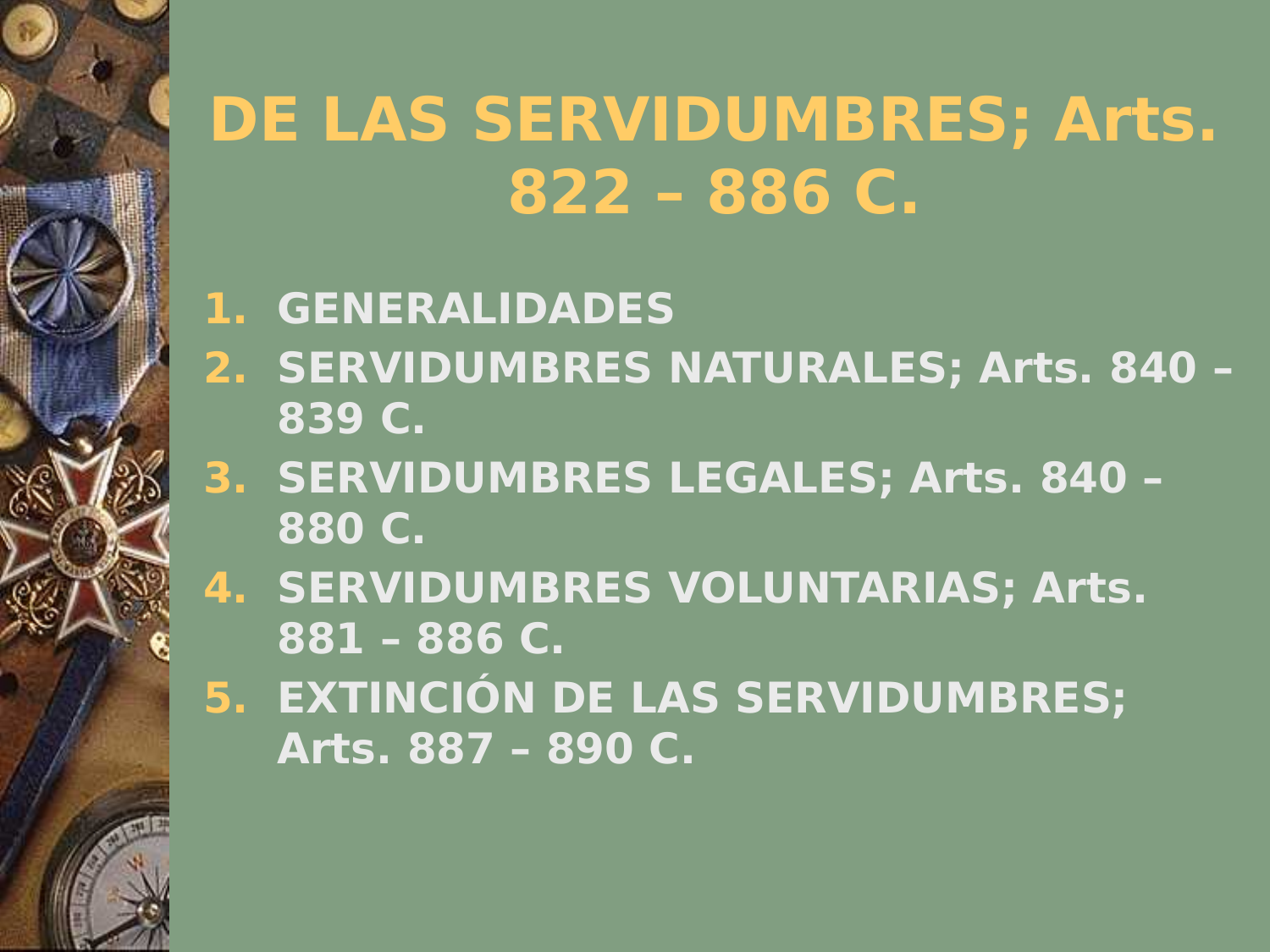

# DE LAS SERVIDUMBRES; Arts. 822 – 886 C.
GENERALIDADES
SERVIDUMBRES NATURALES; Arts. 840 – 839 C.
SERVIDUMBRES LEGALES; Arts. 840 – 880 C.
SERVIDUMBRES VOLUNTARIAS; Arts. 881 – 886 C.
EXTINCIÓN DE LAS SERVIDUMBRES; Arts. 887 – 890 C.